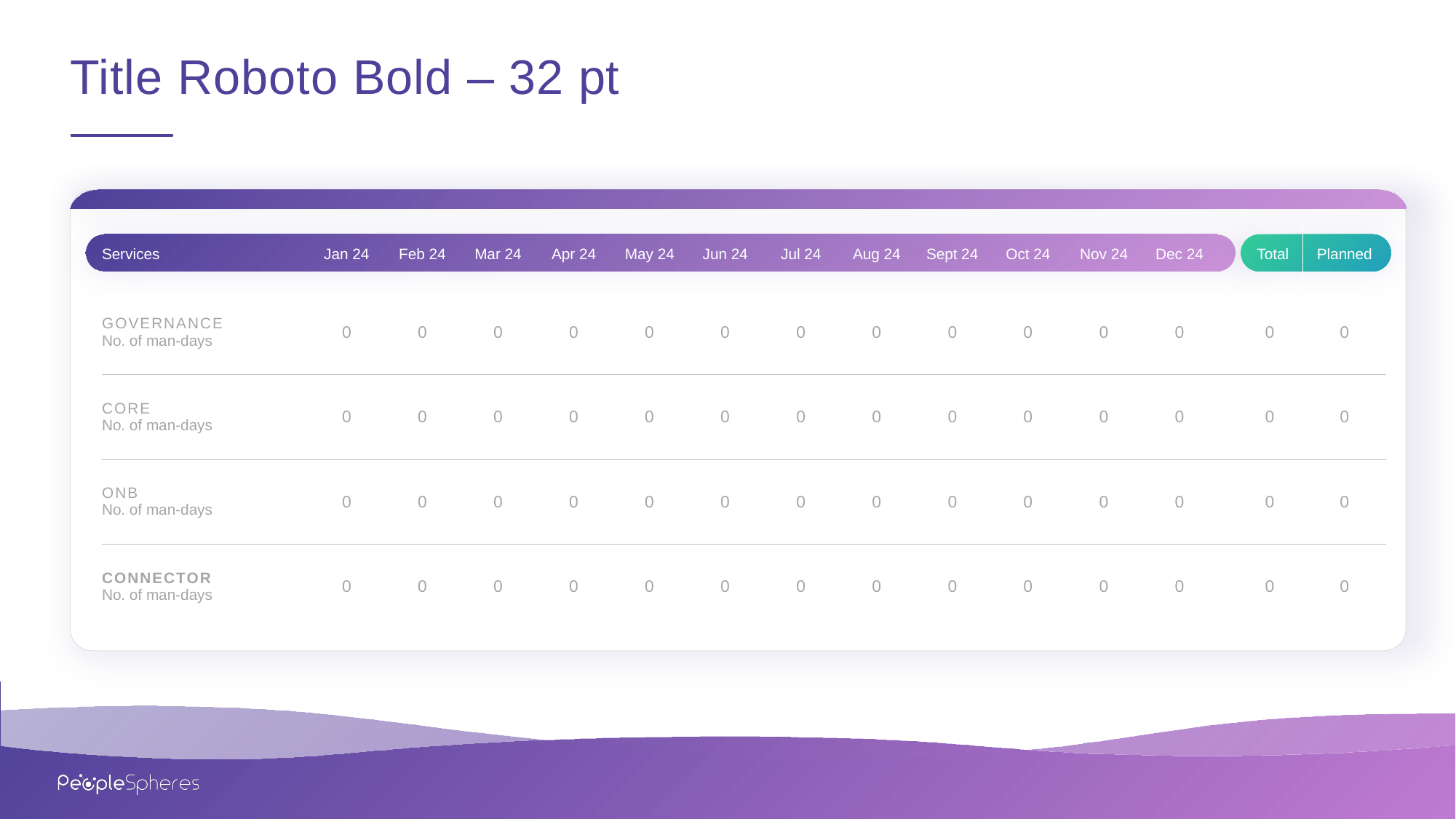

# Title Roboto Bold – 32 pt

| Services | Jan 24 | Feb 24 | Mar 24 | Apr 24 | May 24 | Jun 24 | Jul 24 | Aug 24 | Sept 24 | Oct 24 | Nov 24 | Dec 24 | Total | Planned |
| --- | --- | --- | --- | --- | --- | --- | --- | --- | --- | --- | --- | --- | --- | --- |
| GOVERNANCE No. of man-days | 0 | 0 | 0 | 0 | 0 | 0 | 0 | 0 | 0 | 0 | 0 | 0 | 0 | 0 |
| CORE No. of man-days | 0 | 0 | 0 | 0 | 0 | 0 | 0 | 0 | 0 | 0 | 0 | 0 | 0 | 0 |
| ONB No. of man-days | 0 | 0 | 0 | 0 | 0 | 0 | 0 | 0 | 0 | 0 | 0 | 0 | 0 | 0 |
| CONNECTOR No. of man-days | 0 | 0 | 0 | 0 | 0 | 0 | 0 | 0 | 0 | 0 | 0 | 0 | 0 | 0 |